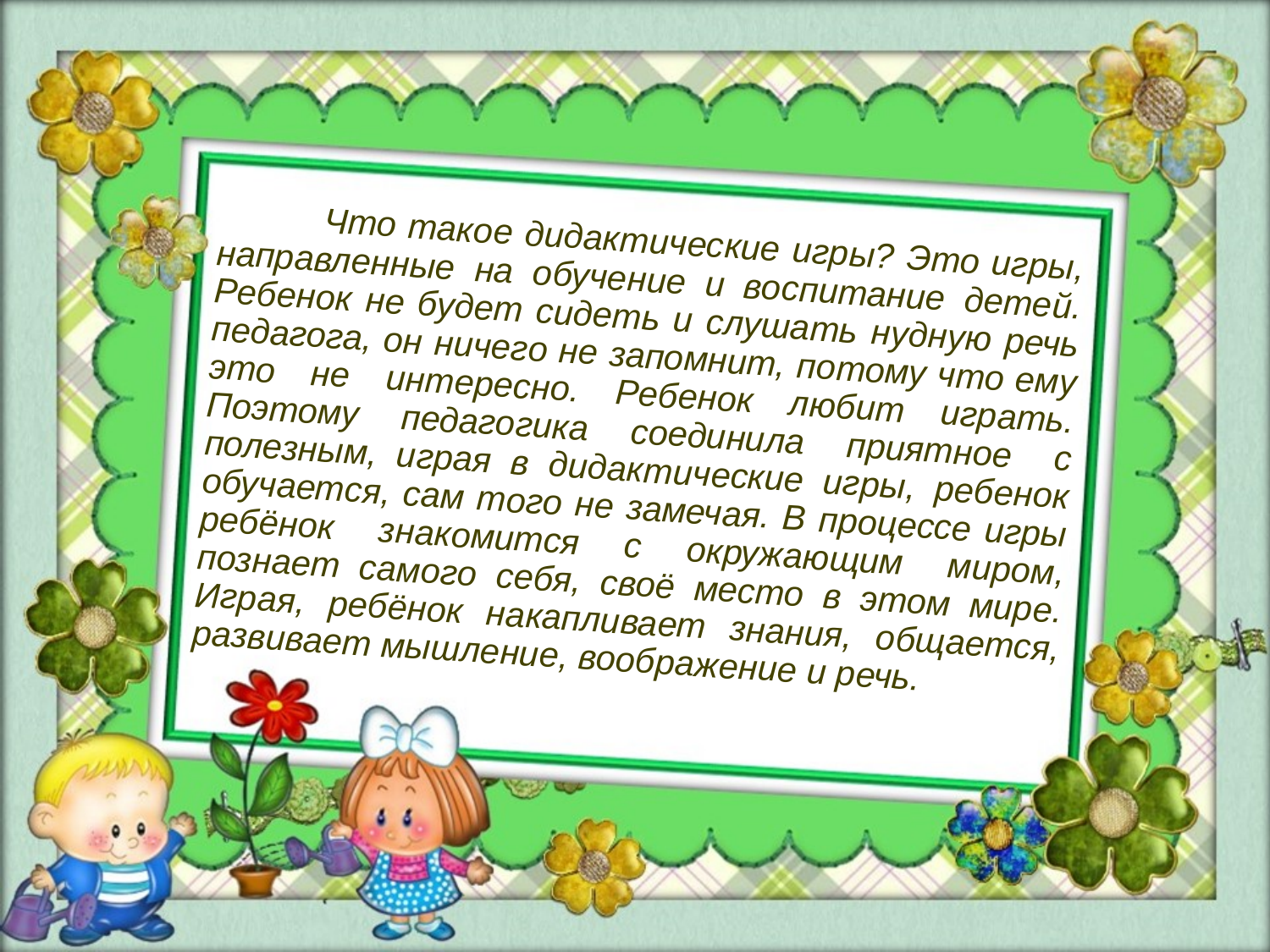

Что такое дидактические игры? Это игры, направленные на обучение и воспитание детей. Ребенок не будет сидеть и слушать нудную речь педагога, он ничего не запомнит, потому что ему это не интересно. Ребенок любит играть. Поэтому педагогика соединила приятное с полезным, играя в дидактические игры, ребенок обучается, сам того не замечая. В процессе игры ребёнок знакомится с окружающим миром, познает самого себя, своё место в этом мире. Играя, ребёнок накапливает знания, общается, развивает мышление, воображение и речь.